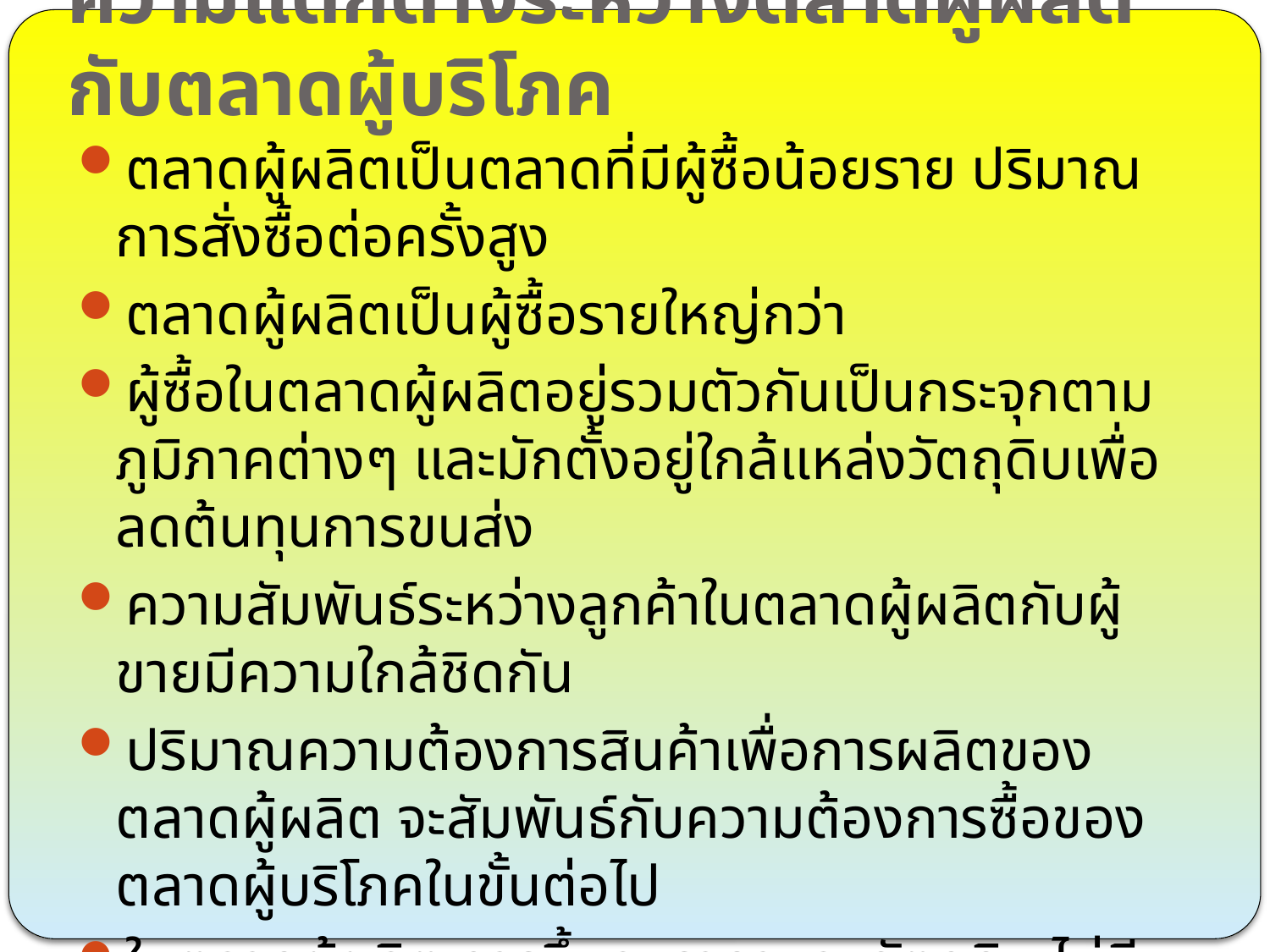

# ความแตกต่างระหว่างตลาดผู้ผลิตกับตลาดผู้บริโภค
ตลาดผู้ผลิตเป็นตลาดที่มีผู้ซื้อน้อยราย ปริมาณการสั่งซื้อต่อครั้งสูง
ตลาดผู้ผลิตเป็นผู้ซื้อรายใหญ่กว่า
ผู้ซื้อในตลาดผู้ผลิตอยู่รวมตัวกันเป็นกระจุกตามภูมิภาคต่างๆ และมักตั้งอยู่ใกล้แหล่งวัตถุดิบเพื่อลดต้นทุนการขนส่ง
ความสัมพันธ์ระหว่างลูกค้าในตลาดผู้ผลิตกับผู้ขายมีความใกล้ชิดกัน
ปริมาณความต้องการสินค้าเพื่อการผลิตของตลาดผู้ผลิต จะสัมพันธ์กับความต้องการซื้อของตลาดผู้บริโภคในขั้นต่อไป
ในตลาดผู้ผลิต การขึ้นลงราคาของวัตถุดิบ ไม่มีผลต่อความต้องการซื้อวัตถุดิบ
กระบวนการตัดสินใจซื้อในตลาดผู้ผลิตค่อนข้างซับซ้อน